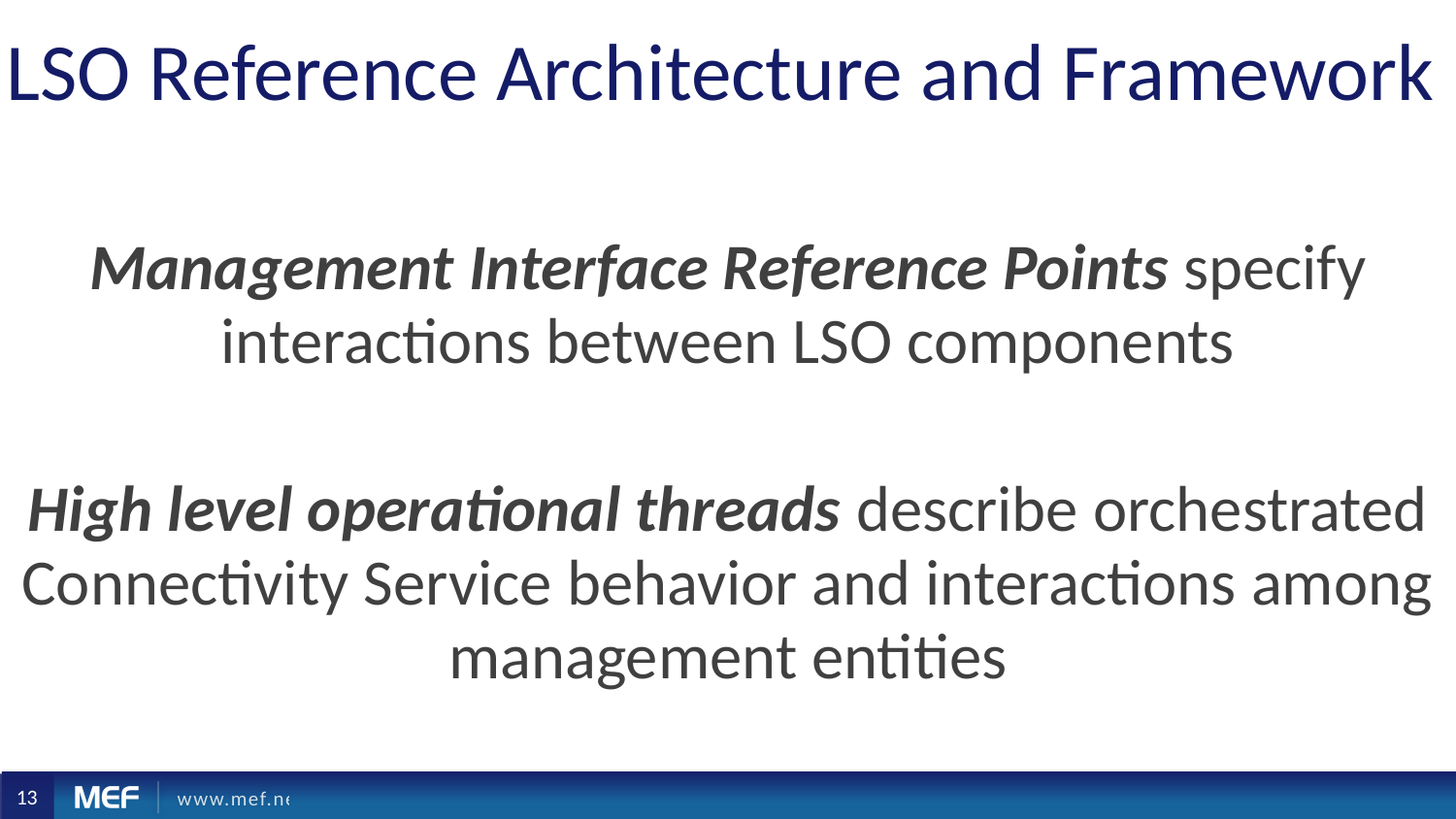

# LSO Reference Architecture and Framework

Management Interface Reference Points specify interactions between LSO components

High level operational threads describe orchestrated Connectivity Service behavior and interactions among management entities
13